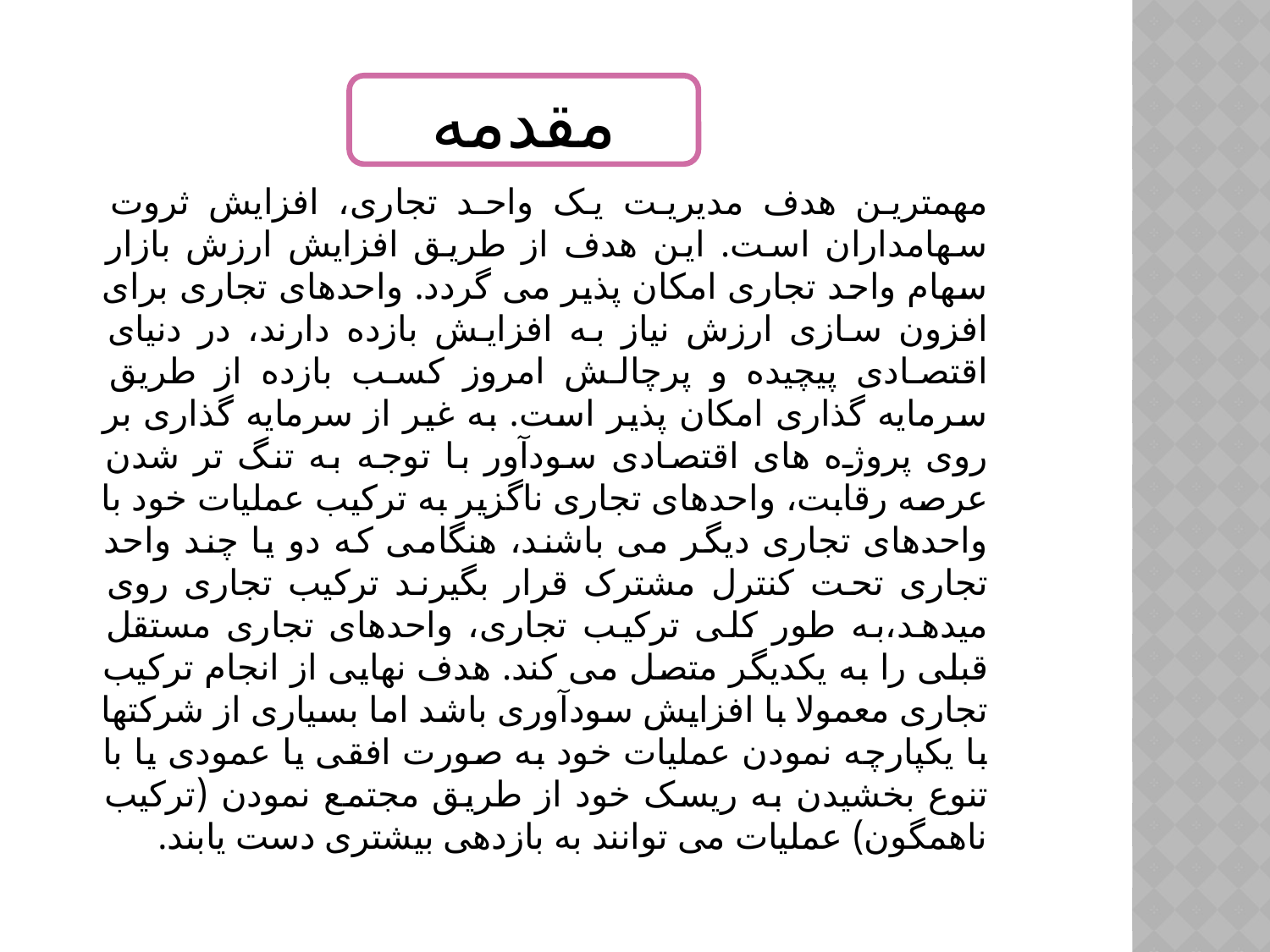

مقدمه
مهمترین هدف مدیریت یک واحد تجاری، افزایش ثروت سهامداران است. این هدف از طریق افزایش ارزش بازار سهام واحد تجاری امکان پذیر می گردد. واحدهای تجاری برای افزون سازی ارزش نیاز به افزایش بازده دارند، در دنیای اقتصادی پیچیده و پرچالش امروز کسب بازده از طریق سرمایه گذاری امکان پذیر است. به غیر از سرمایه گذاری بر روی پروژه های اقتصادی سودآور با توجه به تنگ تر شدن عرصه رقابت، واحدهای تجاری ناگزیر به ترکیب عملیات خود با واحدهای تجاری دیگر می باشند، هنگامی که دو یا چند واحد تجاری تحت کنترل مشترک قرار بگیرند ترکیب تجاری روی میدهد،به طور کلی ترکیب تجاری، واحدهای تجاری مستقل قبلی را به یکدیگر متصل می کند. هدف نهایی از انجام ترکیب تجاری معمولا با افزایش سودآوری باشد اما بسیاری از شرکتها با یکپارچه نمودن عملیات خود به صورت افقی یا عمودی یا با تنوع بخشیدن به ریسک خود از طریق مجتمع نمودن (ترکیب ناهمگون) عملیات می توانند به بازدهی بیشتری دست یابند.